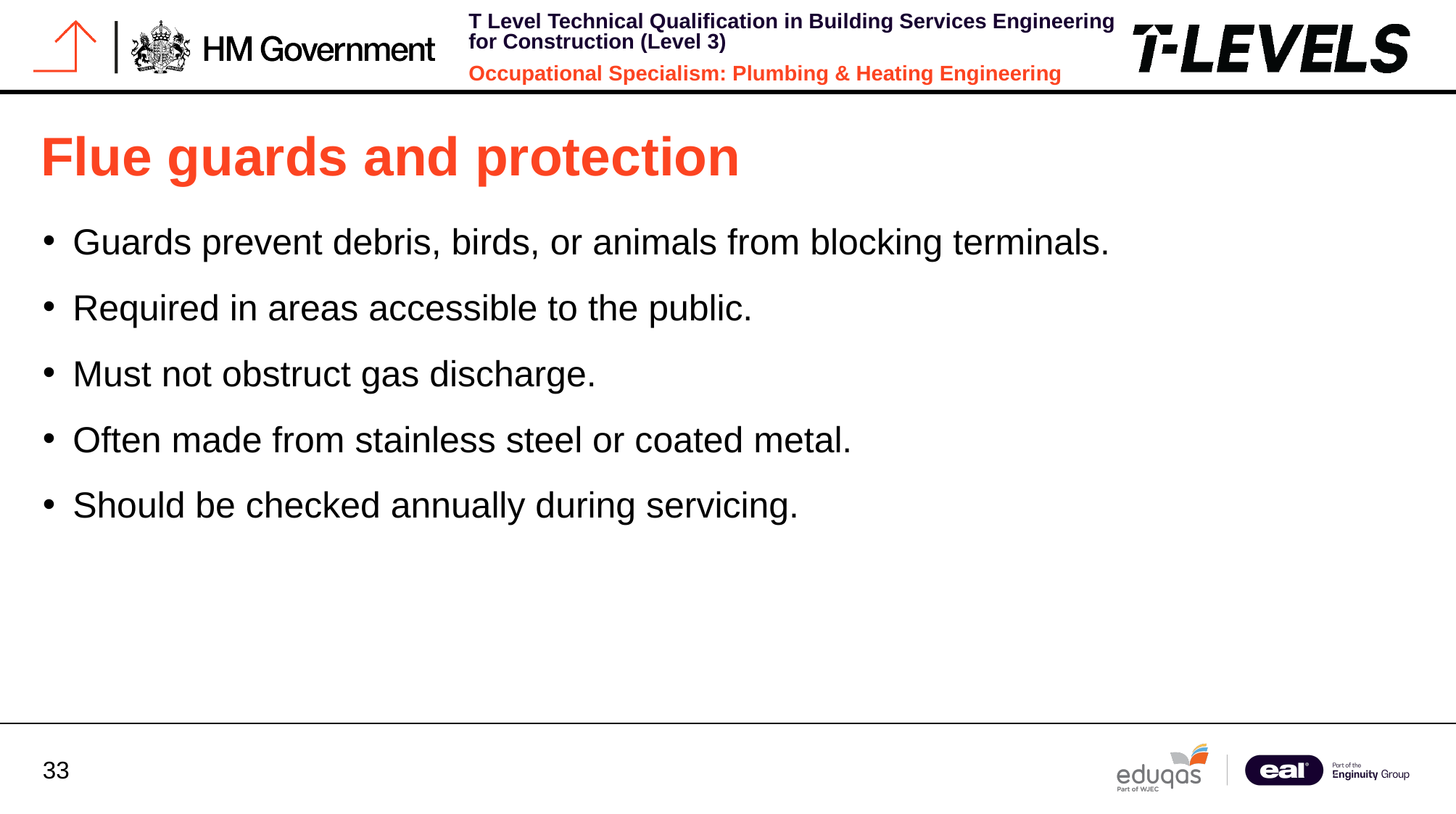

# Flue guards and protection
Guards prevent debris, birds, or animals from blocking terminals.
Required in areas accessible to the public.
Must not obstruct gas discharge.
Often made from stainless steel or coated metal.
Should be checked annually during servicing.